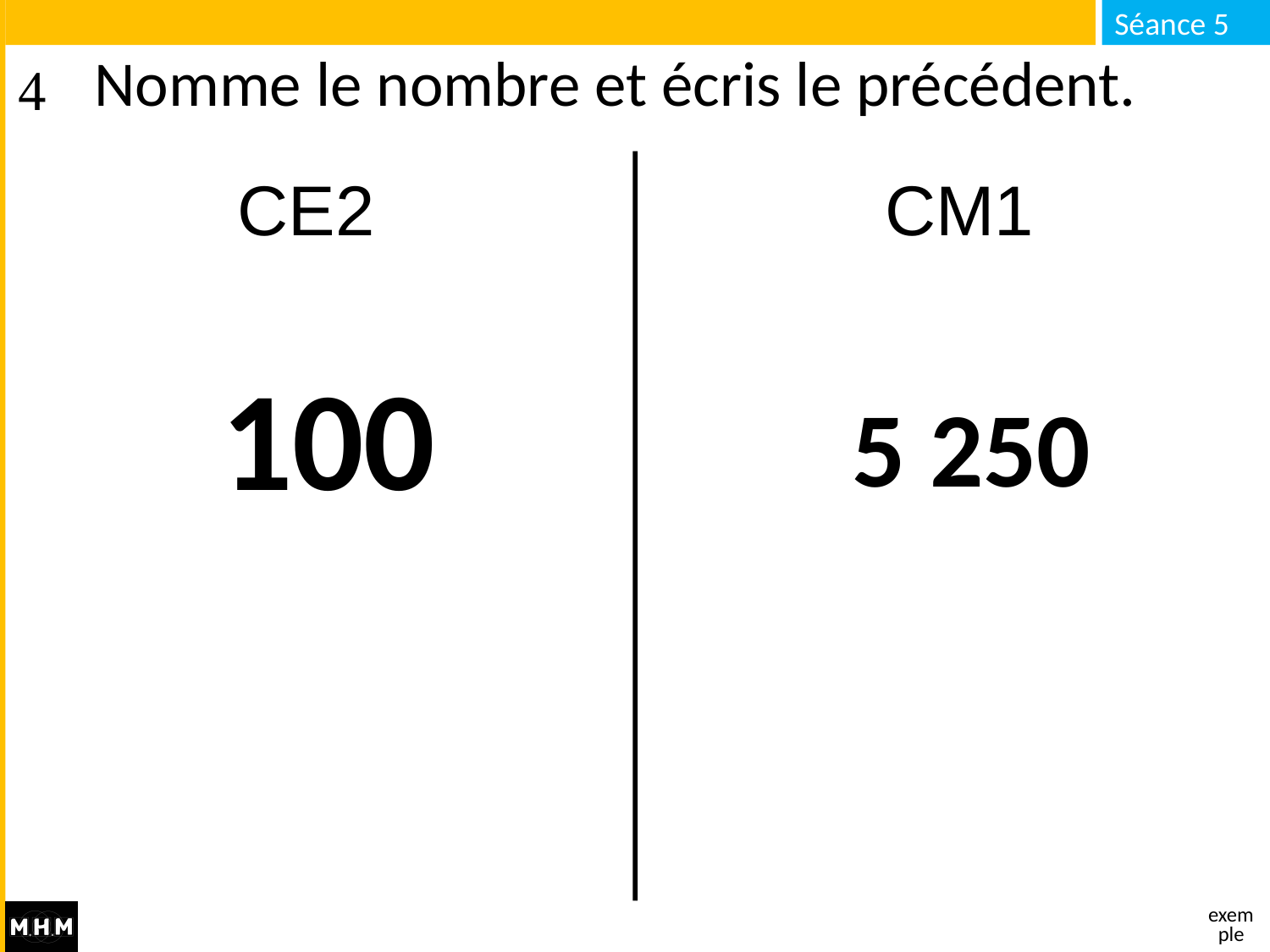

# Nomme le nombre et écris le précédent.

CE2                          CM1
100
5 250
exemple